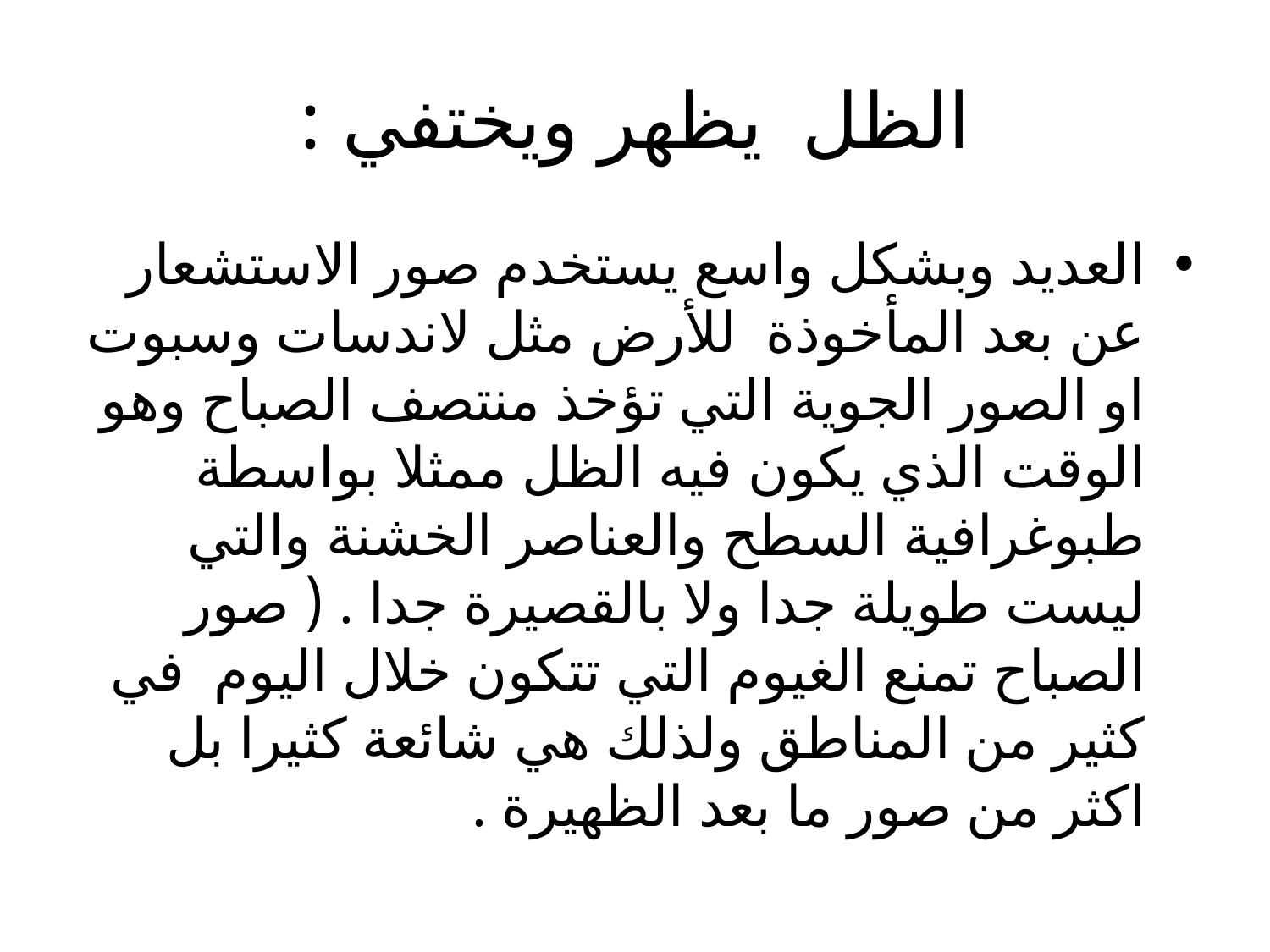

# الظل  يظهر ويختفي :
العديد وبشكل واسع يستخدم صور الاستشعار عن بعد المأخوذة  للأرض مثل لاندسات وسبوت او الصور الجوية التي تؤخذ منتصف الصباح وهو الوقت الذي يكون فيه الظل ممثلا بواسطة طبوغرافية السطح والعناصر الخشنة والتي ليست طويلة جدا ولا بالقصيرة جدا . ( صور الصباح تمنع الغيوم التي تتكون خلال اليوم  في كثير من المناطق ولذلك هي شائعة كثيرا بل اكثر من صور ما بعد الظهيرة .